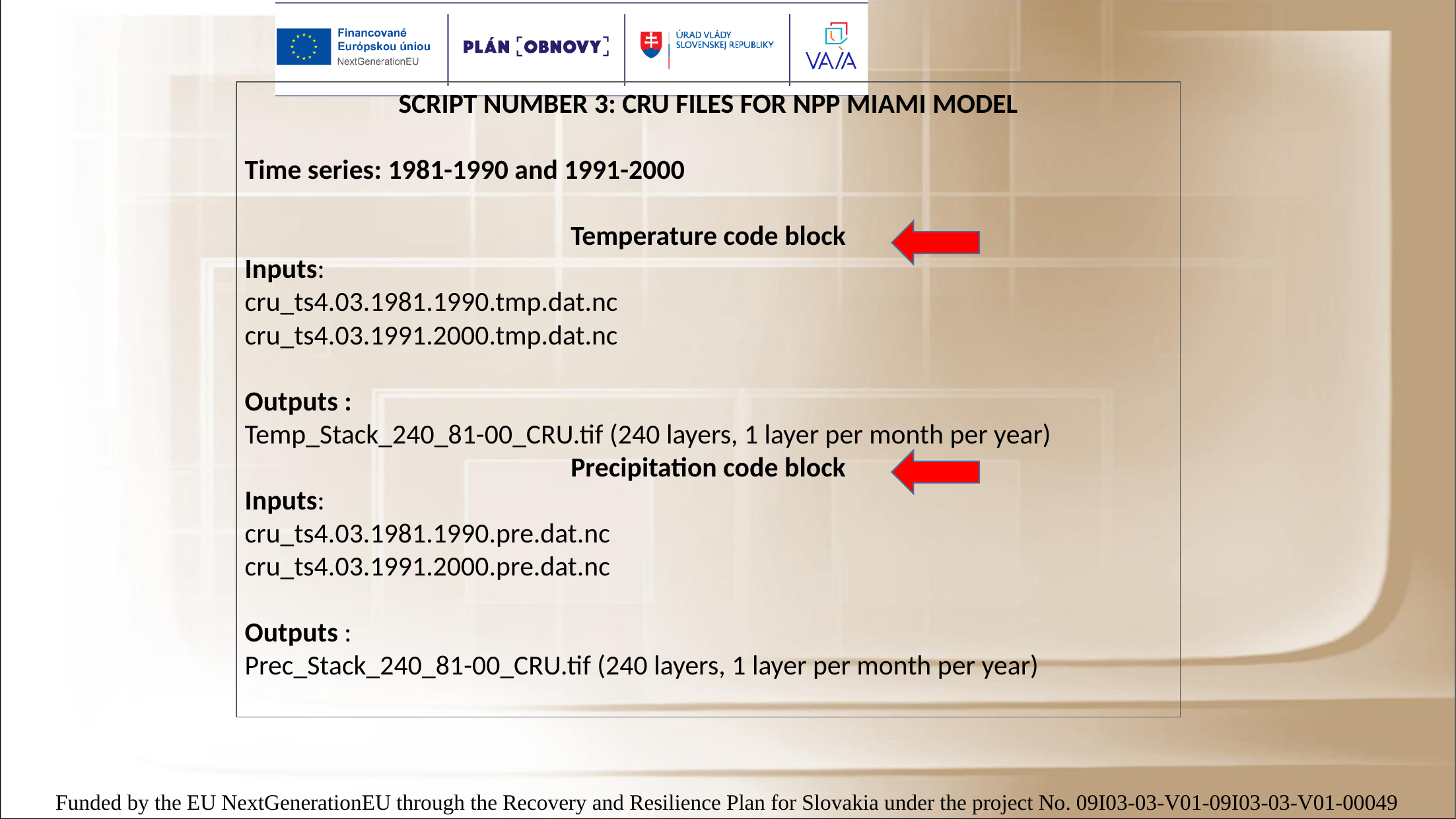

SCRIPT NUMBER 3: CRU FILES FOR NPP MIAMI MODEL

Time series: 1981-1990 and 1991-2000

Temperature code block
Inputs:
cru_ts4.03.1981.1990.tmp.dat.nc
cru_ts4.03.1991.2000.tmp.dat.nc

Outputs :
Temp_Stack_240_81-00_CRU.tif (240 layers, 1 layer per month per year)
Precipitation code block
Inputs:
cru_ts4.03.1981.1990.pre.dat.nc
cru_ts4.03.1991.2000.pre.dat.nc

Outputs :
Prec_Stack_240_81-00_CRU.tif (240 layers, 1 layer per month per year)